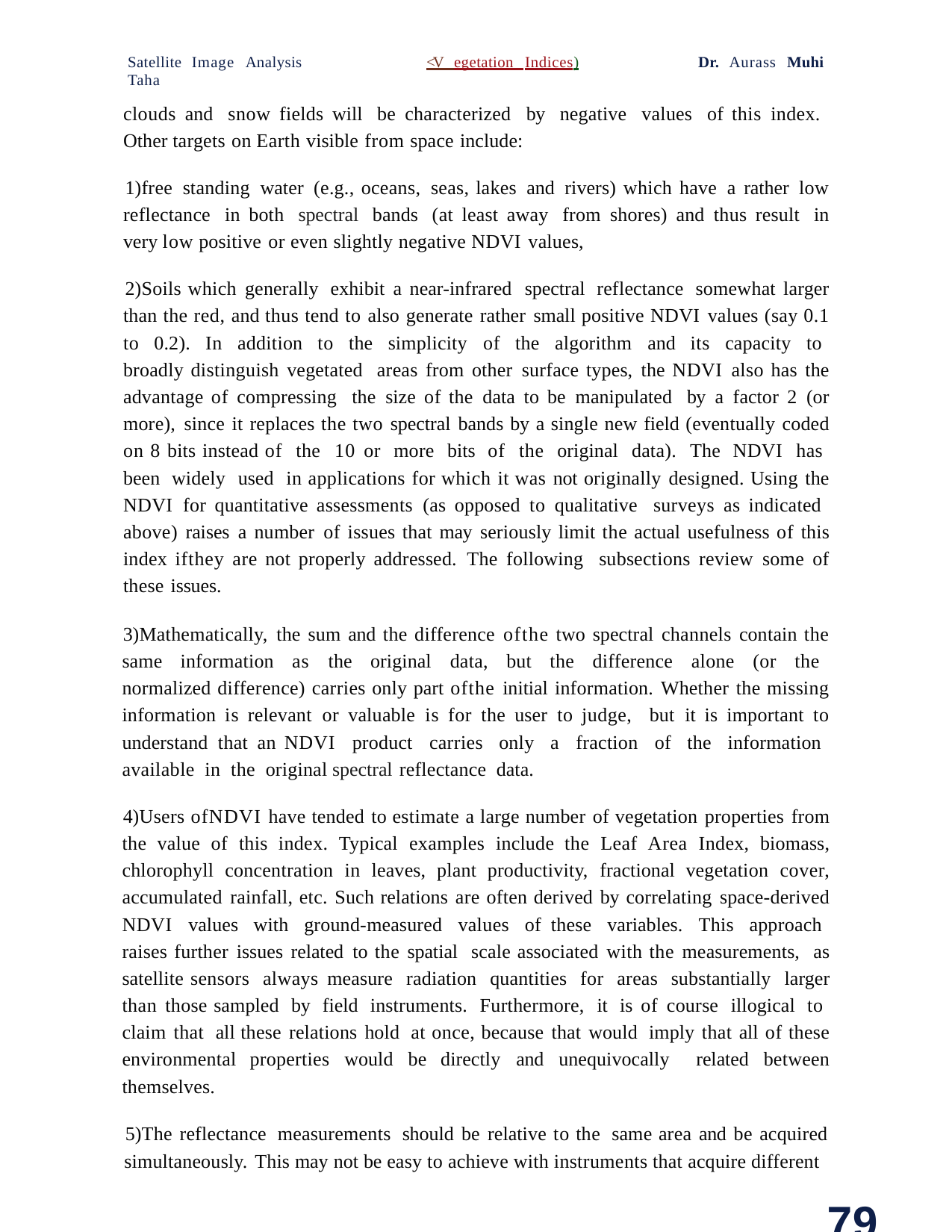

Satellite Image Analysis	<V egetation Indices)	Dr. Aurass Muhi Taha

clouds and  snow fields will  be characterized  by  negative  values  of this index.  Other targets on Earth visible from space include:

free  standing  water  (e.g., oceans,  seas, lakes  and  rivers) which have  a rather  low reflectance  in both  spectral  bands  (at least away  from shores) and thus result  in very low positive or even slightly negative NDVI values,

Soils which generally  exhibit a near-infrared  spectral  reflectance  somewhat larger than the red, and thus tend to also generate rather small positive NDVI values (say 0.1 to  0.2).  In  addition  to  the  simplicity  of  the  algorithm  and  its  capacity  to  broadly distinguish vegetated  areas from other surface types, the NDVI also has the advantage of compressing  the size of the data to be manipulated  by a factor 2 (or more), since it replaces the two spectral bands by a single new field (eventually coded on 8 bits instead of  the  10 or  more  bits  of  the  original  data).  The  NDVI  has  been  widely  used  in applications for which it was not originally designed. Using the NDVI for quantitative assessments (as opposed to qualitative  surveys as indicated  above) raises a number of issues that may seriously limit the actual usefulness of this index ifthey are not properly addressed. The following  subsections review some of these issues.

Mathematically, the sum and the difference ofthe two spectral channels contain the same  information  as  the  original  data,  but  the  difference  alone  (or  the  normalized difference) carries only part ofthe initial information. Whether the missing information is relevant or valuable is for the user to judge,  but it is important to understand that an NDVI  product  carries  only  a  fraction  of  the  information  available  in  the  original spectral reflectance  data.

Users ofNDVI have tended to estimate a large number of vegetation properties from the  value  of  this  index.  Typical  examples  include  the  Leaf  Area  Index,  biomass, chlorophyll  concentration  in  leaves,  plant  productivity,  fractional  vegetation  cover, accumulated rainfall, etc. Such relations are often derived by correlating space-derived NDVI  values  with  ground-measured  values  of these  variables.  This  approach  raises further issues related to the spatial  scale associated with the measurements,  as satellite sensors  always measure  radiation  quantities  for  areas  substantially  larger than those sampled  by  field  instruments.  Furthermore,  it  is of course  illogical  to  claim that  all these relations hold  at once, because that would  imply that all of these environmental properties would be directly and unequivocally  related between themselves.

The reflectance  measurements  should be relative to the  same area and be acquired simultaneously. This may not be easy to achieve with instruments that acquire different

79